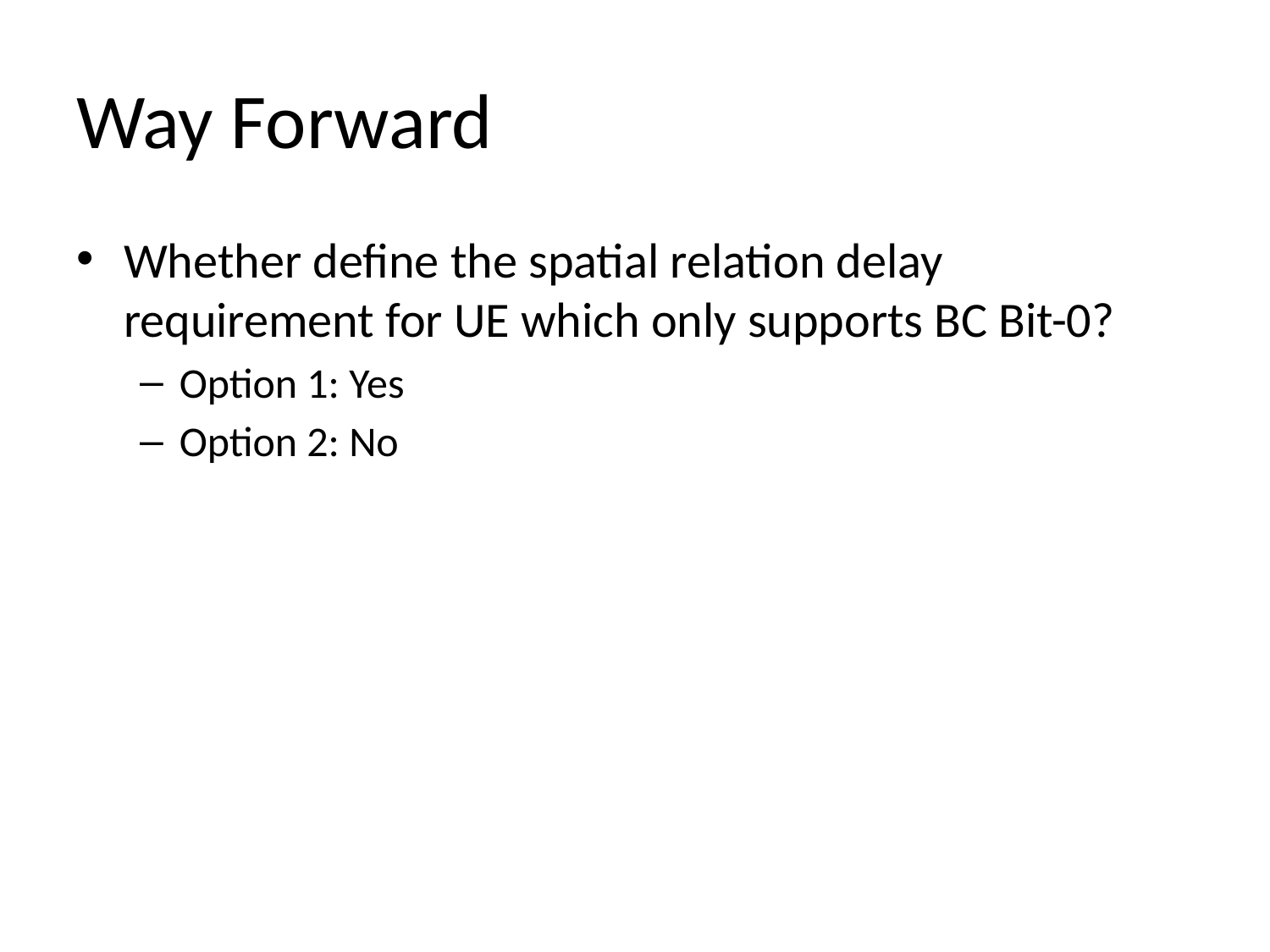

# Way Forward
Whether define the spatial relation delay requirement for UE which only supports BC Bit-0?
Option 1: Yes
Option 2: No